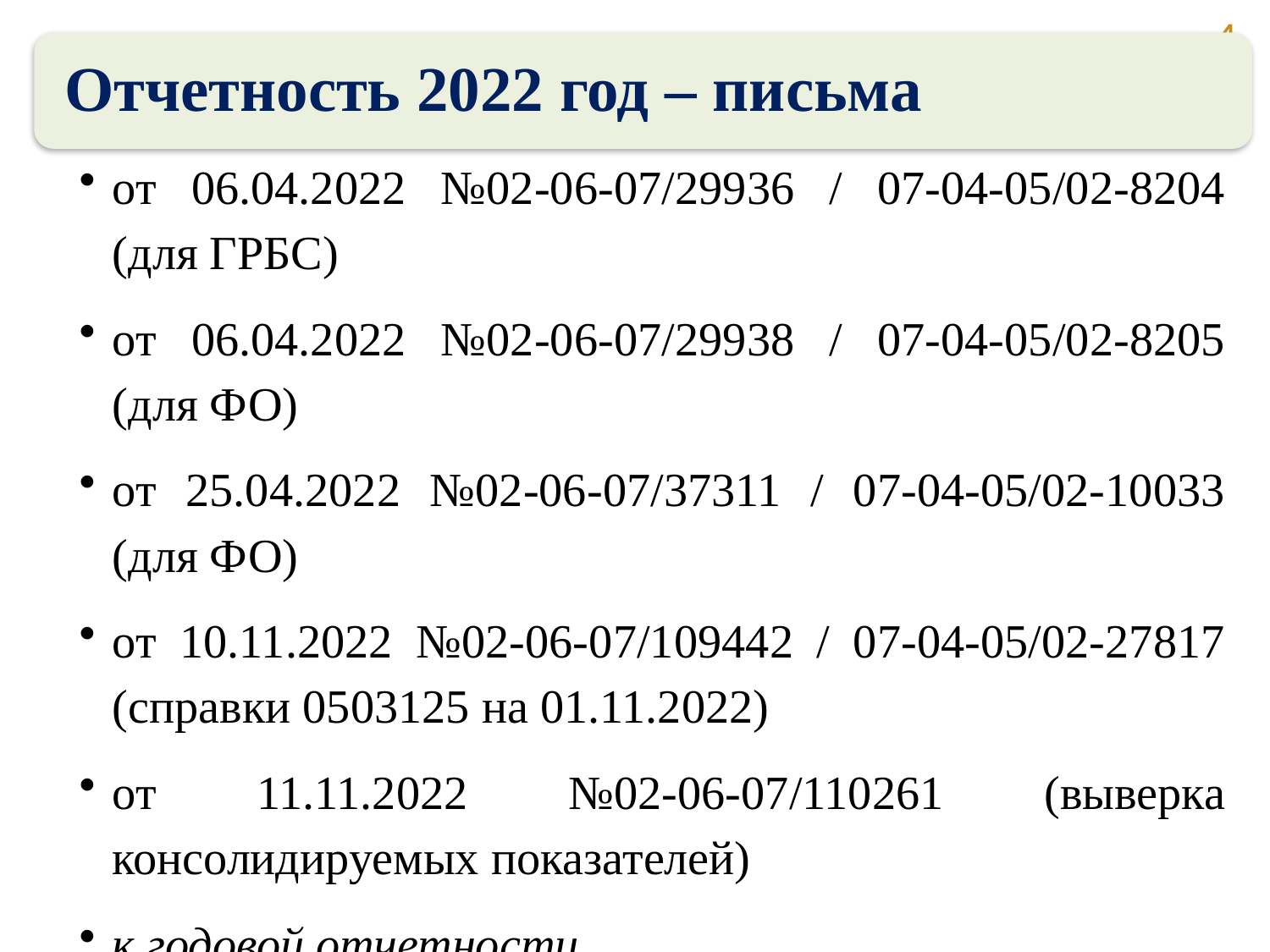

4
Отчетность 2022 год – письма
от 06.04.2022 №02-06-07/29936 / 07-04-05/02-8204 (для ГРБС)
от 06.04.2022 №02-06-07/29938 / 07-04-05/02-8205 (для ФО)
от 25.04.2022 №02-06-07/37311 / 07-04-05/02-10033 (для ФО)
от 10.11.2022 №02-06-07/109442 / 07-04-05/02-27817 (справки 0503125 на 01.11.2022)
от 11.11.2022 №02-06-07/110261 (выверка консолидируемых показателей)
к годовой отчетности